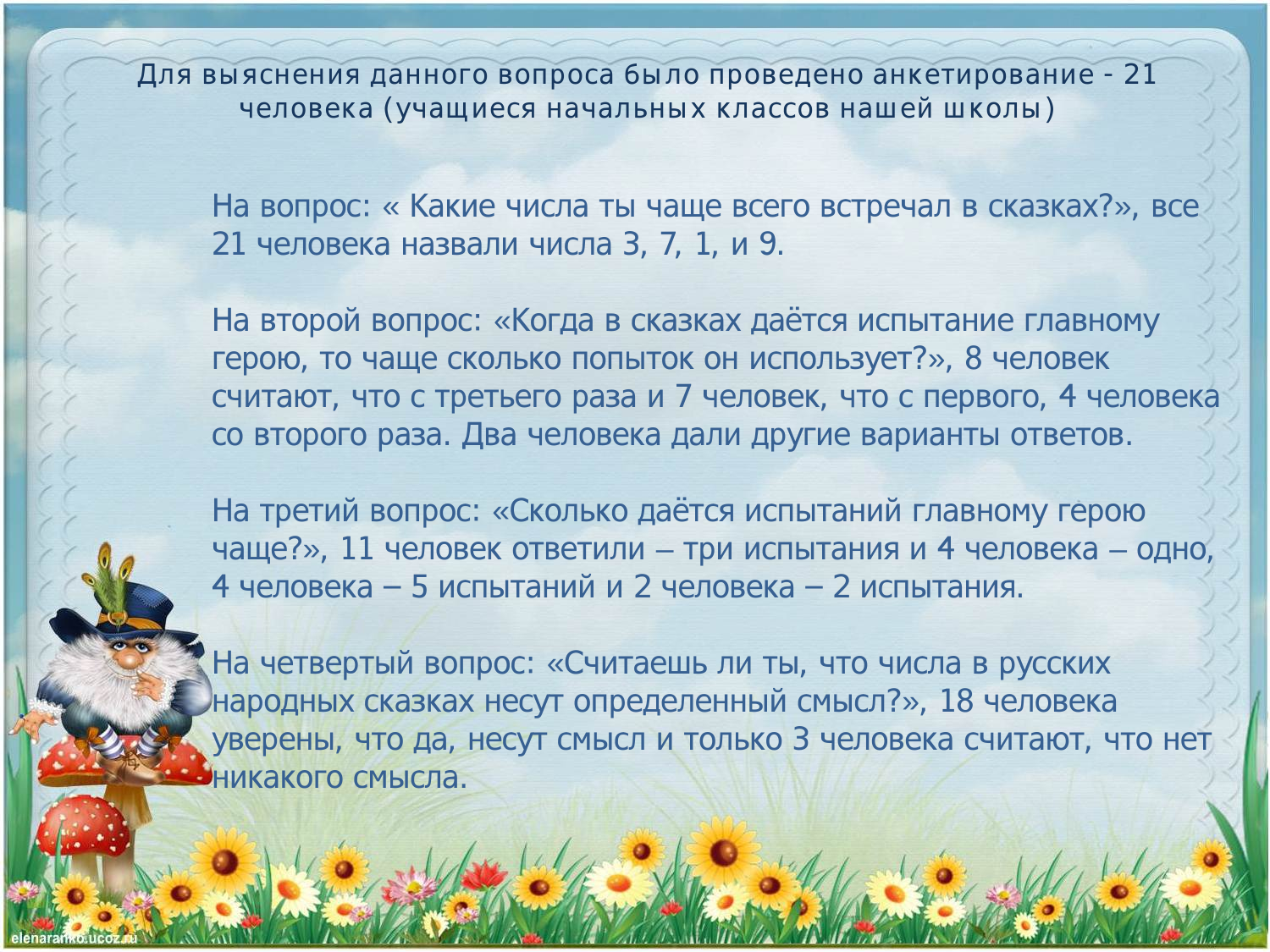

# Для выяснения данного вопроса было проведено анкетирование - 21 человека (учащиеся начальных классов нашей школы)
На вопрос: « Какие числа ты чаще всего встречал в сказках?», все 21 человека назвали числа 3, 7, 1, и 9.

На второй вопрос: «Когда в сказках даётся испытание главному герою, то чаще сколько попыток он использует?», 8 человек считают, что с третьего раза и 7 человек, что с первого, 4 человека со второго раза. Два человека дали другие варианты ответов.

На третий вопрос: «Сколько даётся испытаний главному герою чаще?», 11 человек ответили – три испытания и 4 человека – одно, 4 человека – 5 испытаний и 2 человека – 2 испытания.

На четвертый вопрос: «Считаешь ли ты, что числа в русских народных сказках несут определенный смысл?», 18 человека уверены, что да, несут смысл и только 3 человека считают, что нет никакого смысла.